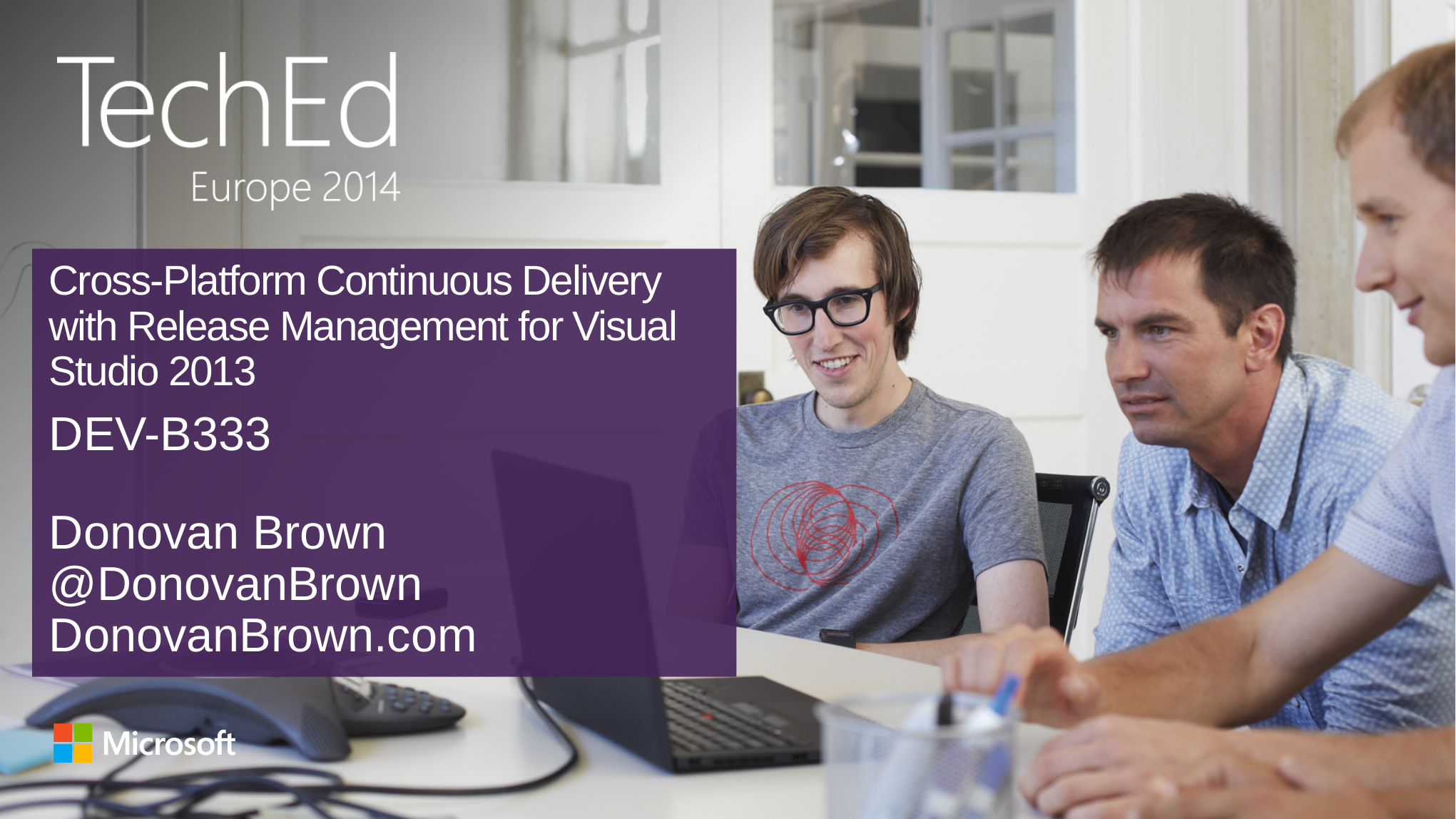

# Cross-Platform Continuous Delivery with Release Management for Visual Studio 2013
DEV-B333
Donovan Brown
@DonovanBrown
DonovanBrown.com